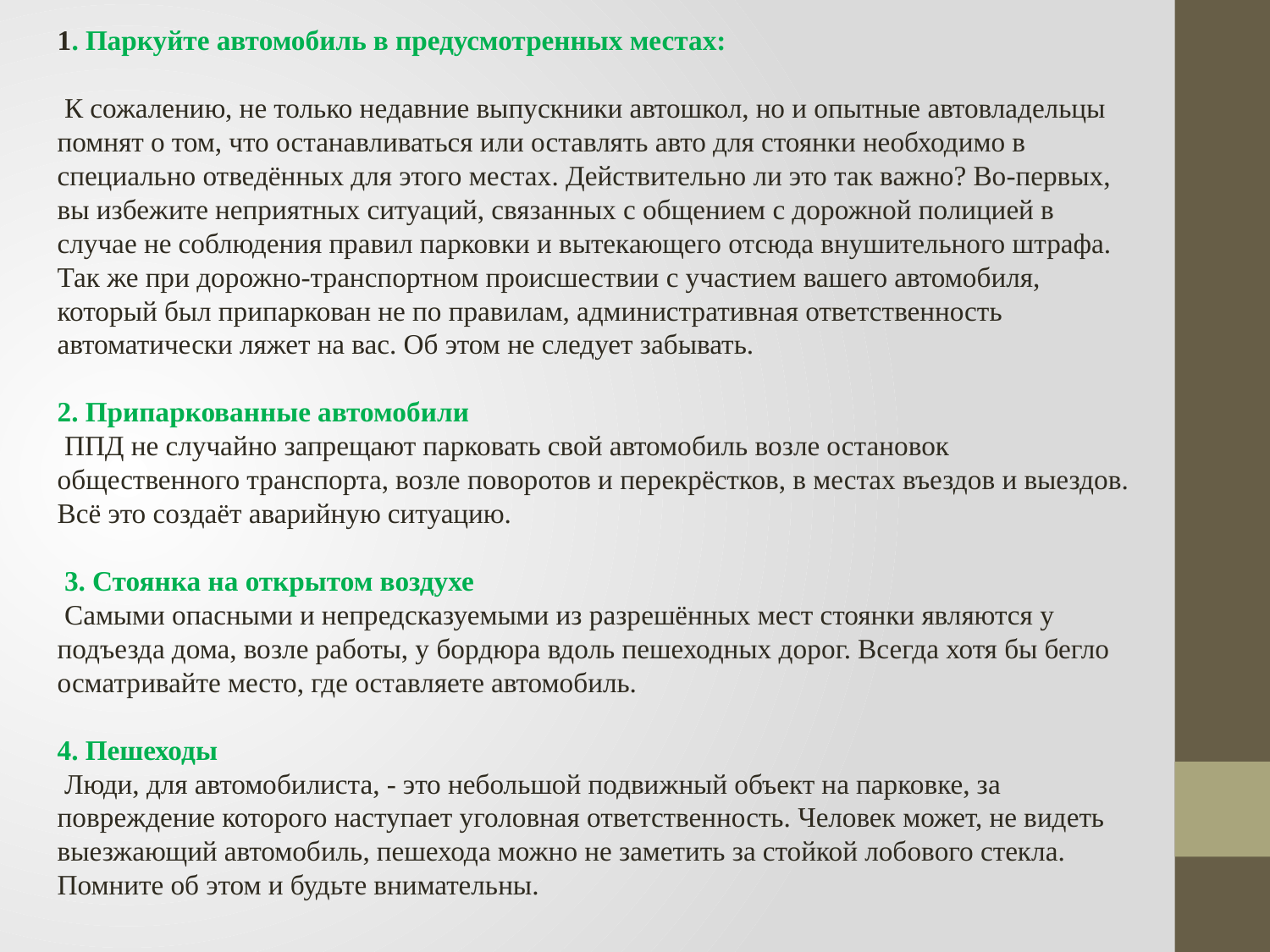

1. Паркуйте автомобиль в предусмотренных местах:

 К сожалению, не только недавние выпускники автошкол, но и опытные автовладельцы помнят о том, что останавливаться или оставлять авто для стоянки необходимо в специально отведённых для этого местах. Действительно ли это так важно? Во-первых, вы избежите неприятных ситуаций, связанных с общением с дорожной полицией в случае не соблюдения правил парковки и вытекающего отсюда внушительного штрафа. Так же при дорожно-транспортном происшествии с участием вашего автомобиля, который был припаркован не по правилам, административная ответственность автоматически ляжет на вас. Об этом не следует забывать.

2. Припаркованные автомобили
 ППД не случайно запрещают парковать свой автомобиль возле остановок общественного транспорта, возле поворотов и перекрёстков, в местах въездов и выездов. Всё это создаёт аварийную ситуацию.

 3. Стоянка на открытом воздухе
 Самыми опасными и непредсказуемыми из разрешённых мест стоянки являются у подъезда дома, возле работы, у бордюра вдоль пешеходных дорог. Всегда хотя бы бегло осматривайте место, где оставляете автомобиль.

4. Пешеходы
 Люди, для автомобилиста, - это небольшой подвижный объект на парковке, за повреждение которого наступает уголовная ответственность. Человек может, не видеть выезжающий автомобиль, пешехода можно не заметить за стойкой лобового стекла. Помните об этом и будьте внимательны.